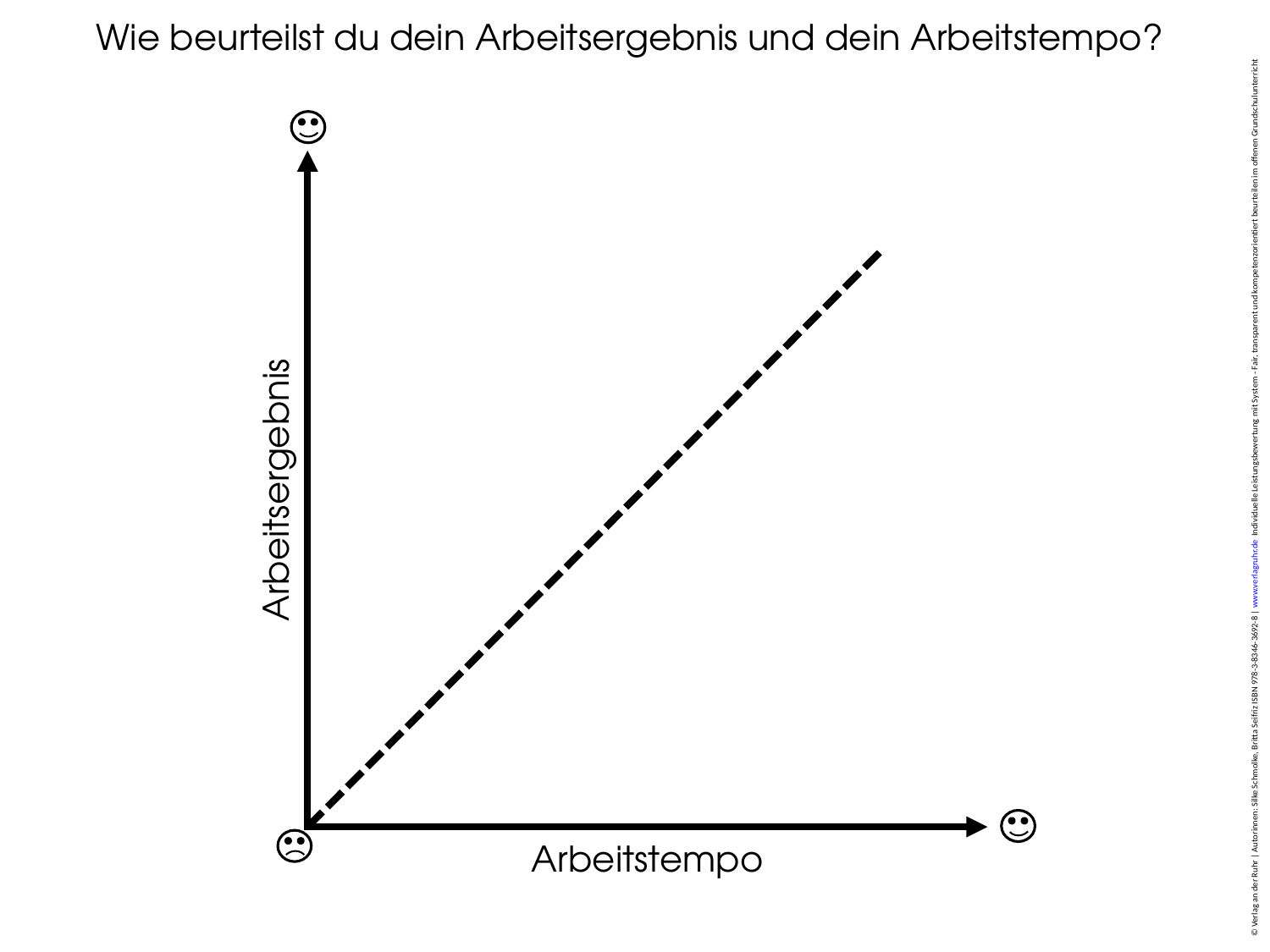

Wie beurteilst du dein Arbeitsergebnis und dein Arbeitstempo?

Arbeitsergebnis
Arbeitstempo